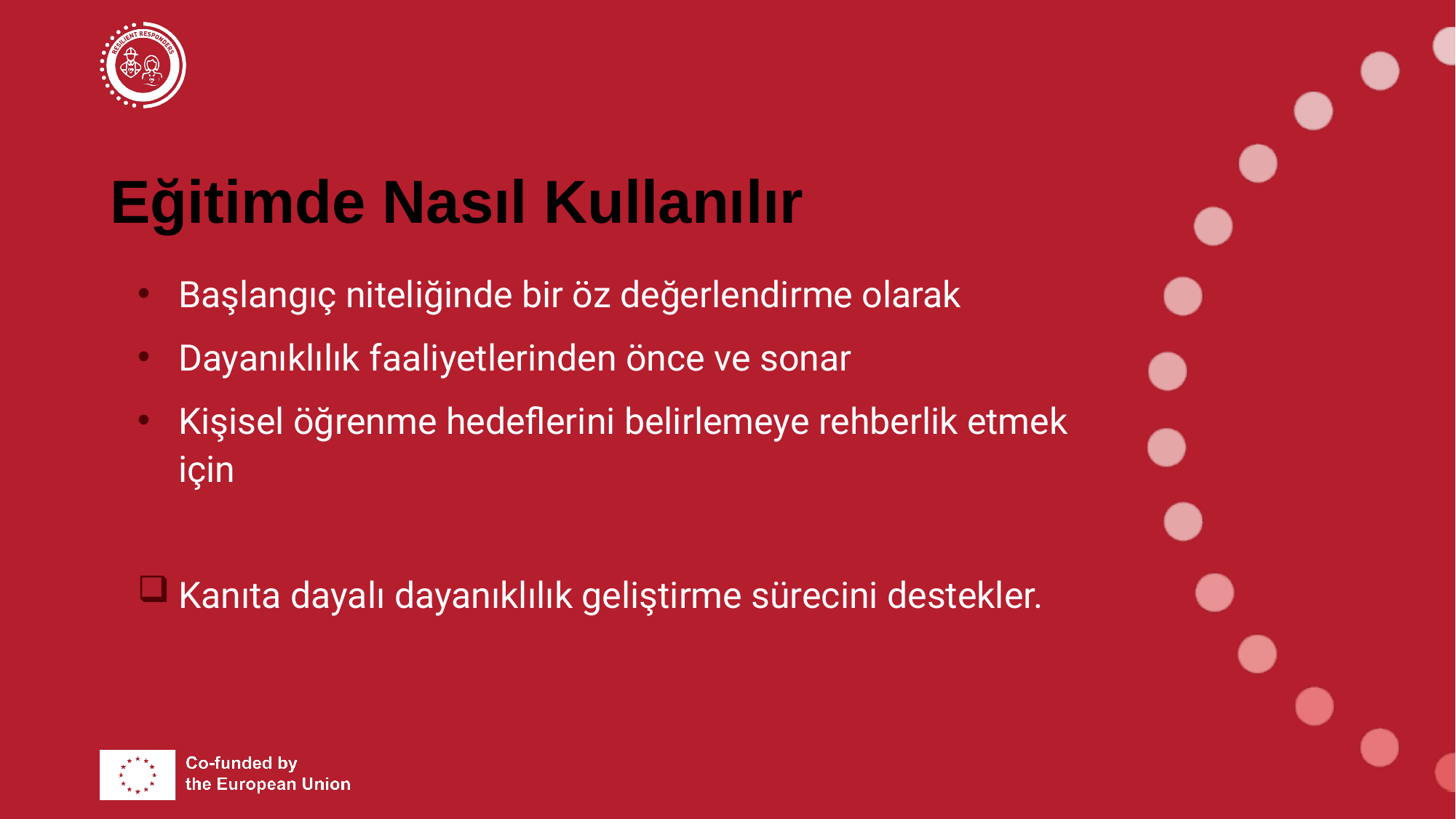

# Eğitimde Nasıl Kullanılır
Başlangıç niteliğinde bir öz değerlendirme olarak
Dayanıklılık faaliyetlerinden önce ve sonar
Kişisel öğrenme hedeflerini belirlemeye rehberlik etmek için

Kanıta dayalı dayanıklılık geliştirme sürecini destekler.